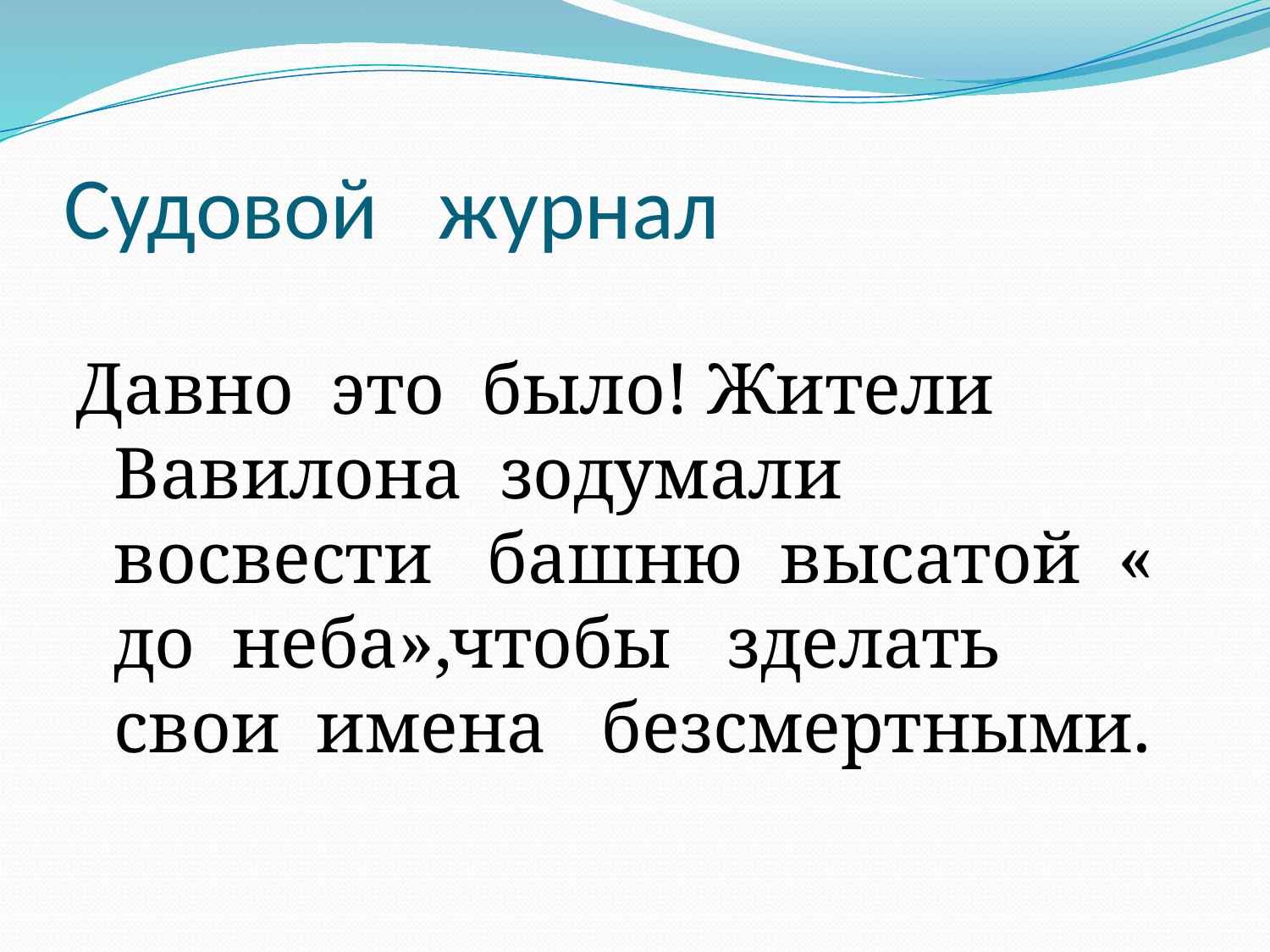

# Судовой   журнал

Давно  это  было! Жители   Вавилона  зодумали  восвести   башню  высатой  « до  неба»,чтобы   зделать  свои  имена   безсмертными.